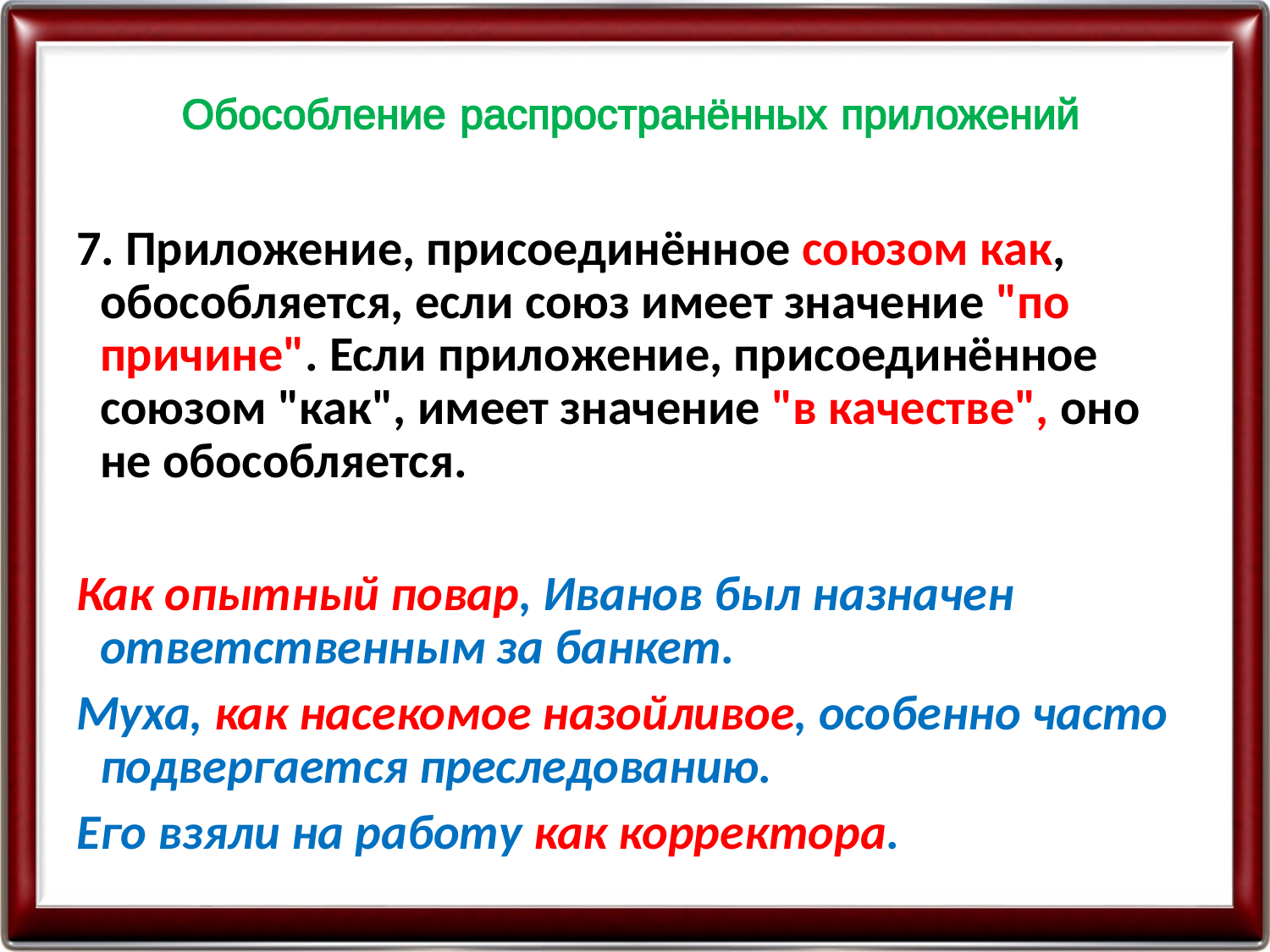

# Обособление распространённых приложений
7. Приложение, присоединённое союзом как, обособляется, если союз имеет значение "по причине". Если приложение, присоединённое союзом "как", имеет значение "в качестве", оно не обособляется.

Как опытный повар, Иванов был назначен ответственным за банкет.
Муха, как насекомое назойливое, особенно часто подвергается преследованию.
Его взяли на работу как корректора.